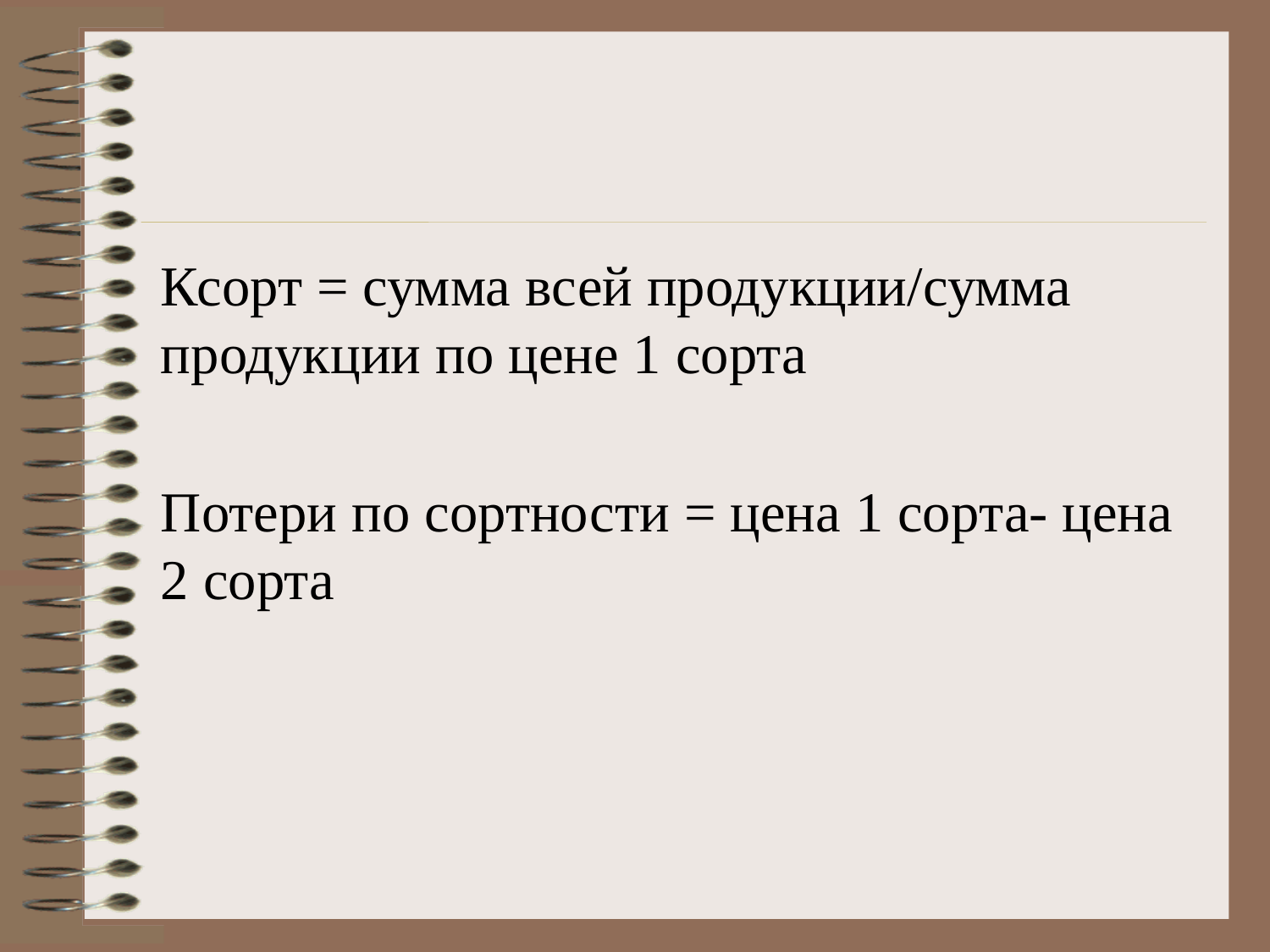

#
Ксорт = сумма всей продукции/сумма продукции по цене 1 сорта

Потери по сортности = цена 1 сорта- цена 2 сорта